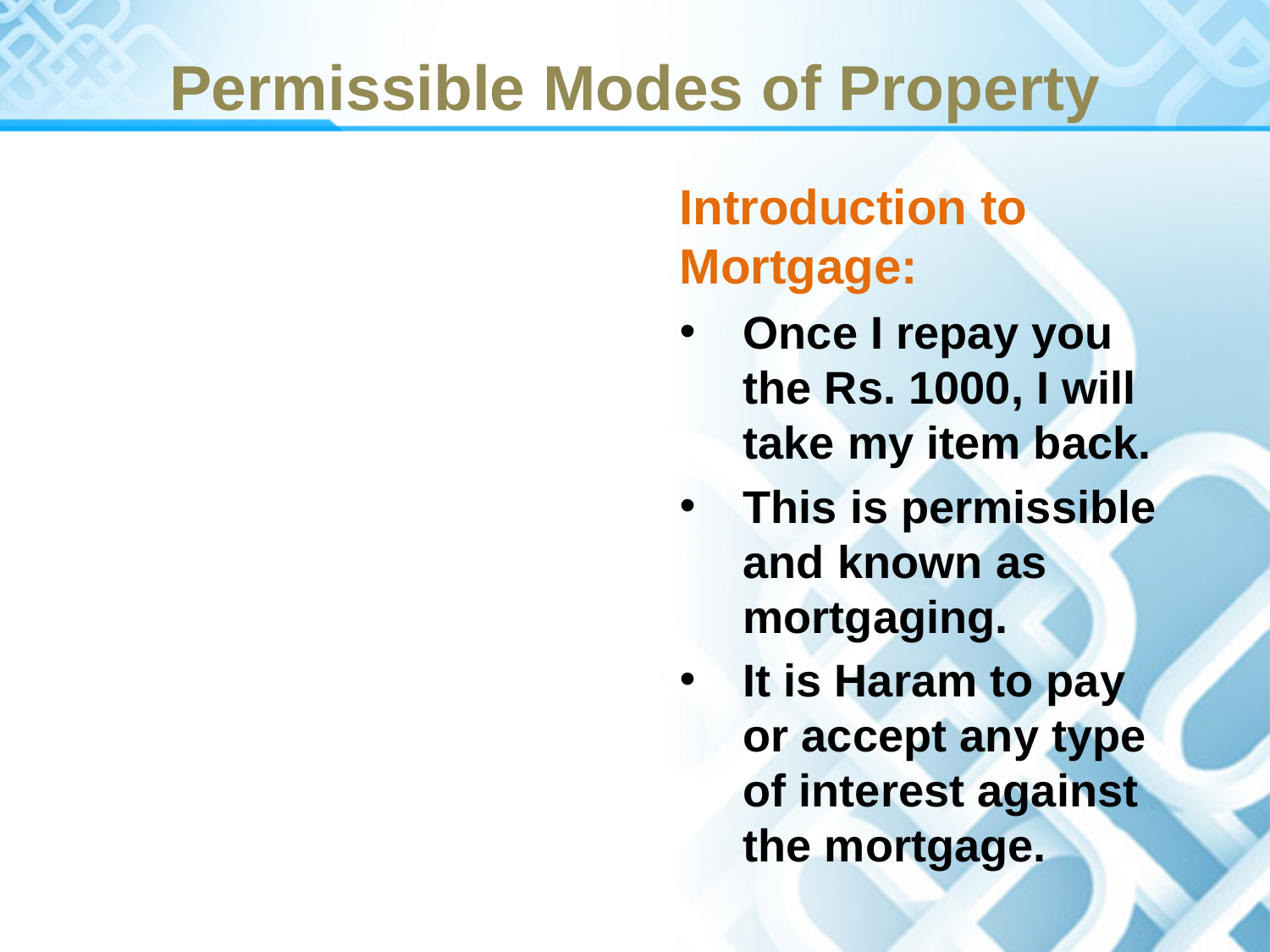

Permissible Modes of Property
Introduction to Mortgage:
Once I repay you the Rs. 1000, I will take my item back.
This is permissible and known as mortgaging.
It is Haram to pay or accept any type of interest against the mortgage.